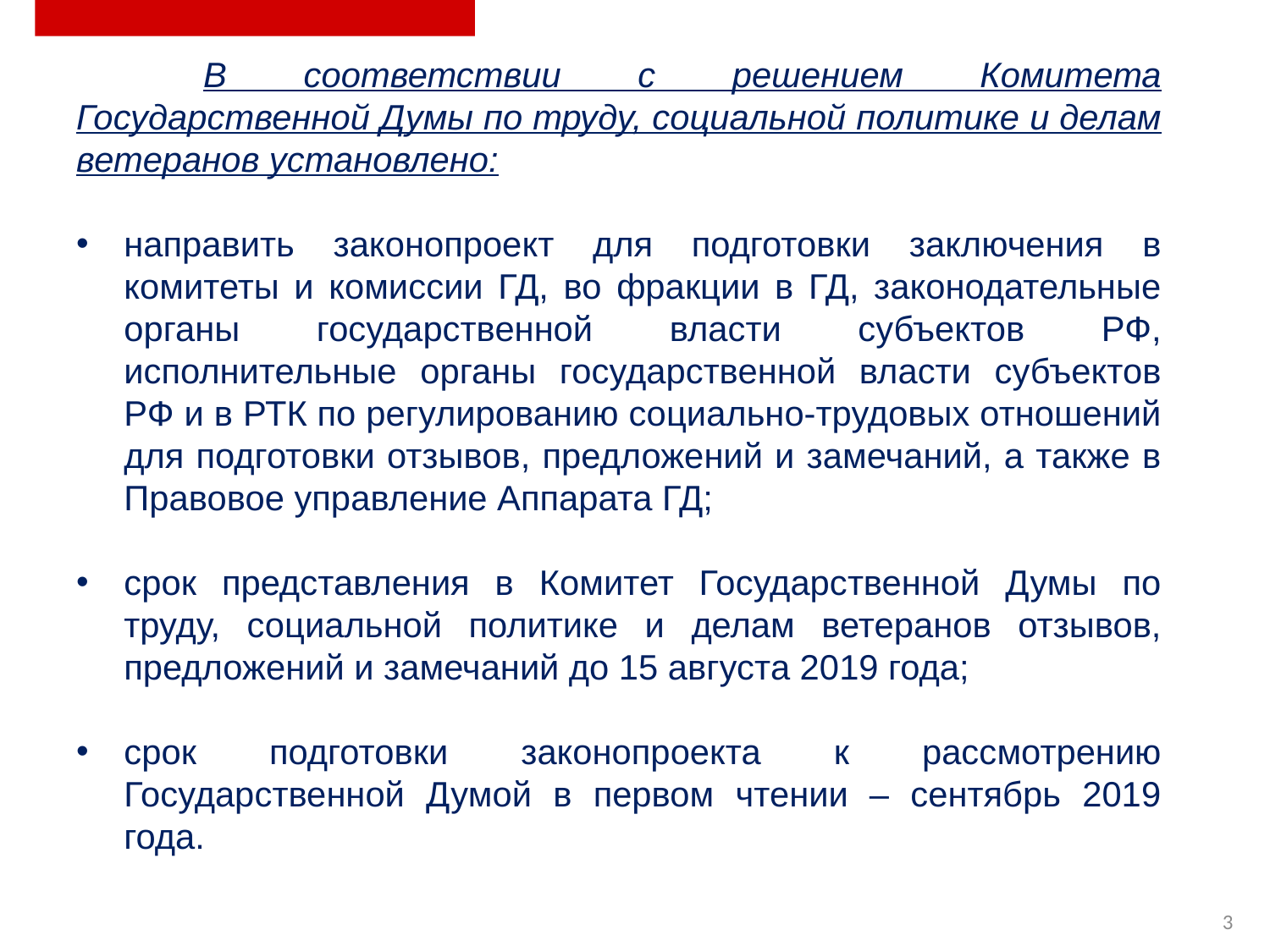

В соответствии с решением Комитета Государственной Думы по труду, социальной политике и делам ветеранов установлено:

направить законопроект для подготовки заключения в комитеты и комиссии ГД, во фракции в ГД, законодательные органы государственной власти субъектов РФ, исполнительные органы государственной власти субъектов РФ и в РТК по регулированию социально-трудовых отношений для подготовки отзывов, предложений и замечаний, а также в Правовое управление Аппарата ГД;

срок представления в Комитет Государственной Думы по труду, социальной политике и делам ветеранов отзывов, предложений и замечаний до 15 августа 2019 года;

срок подготовки законопроекта к рассмотрению Государственной Думой в первом чтении – сентябрь 2019 года.
3